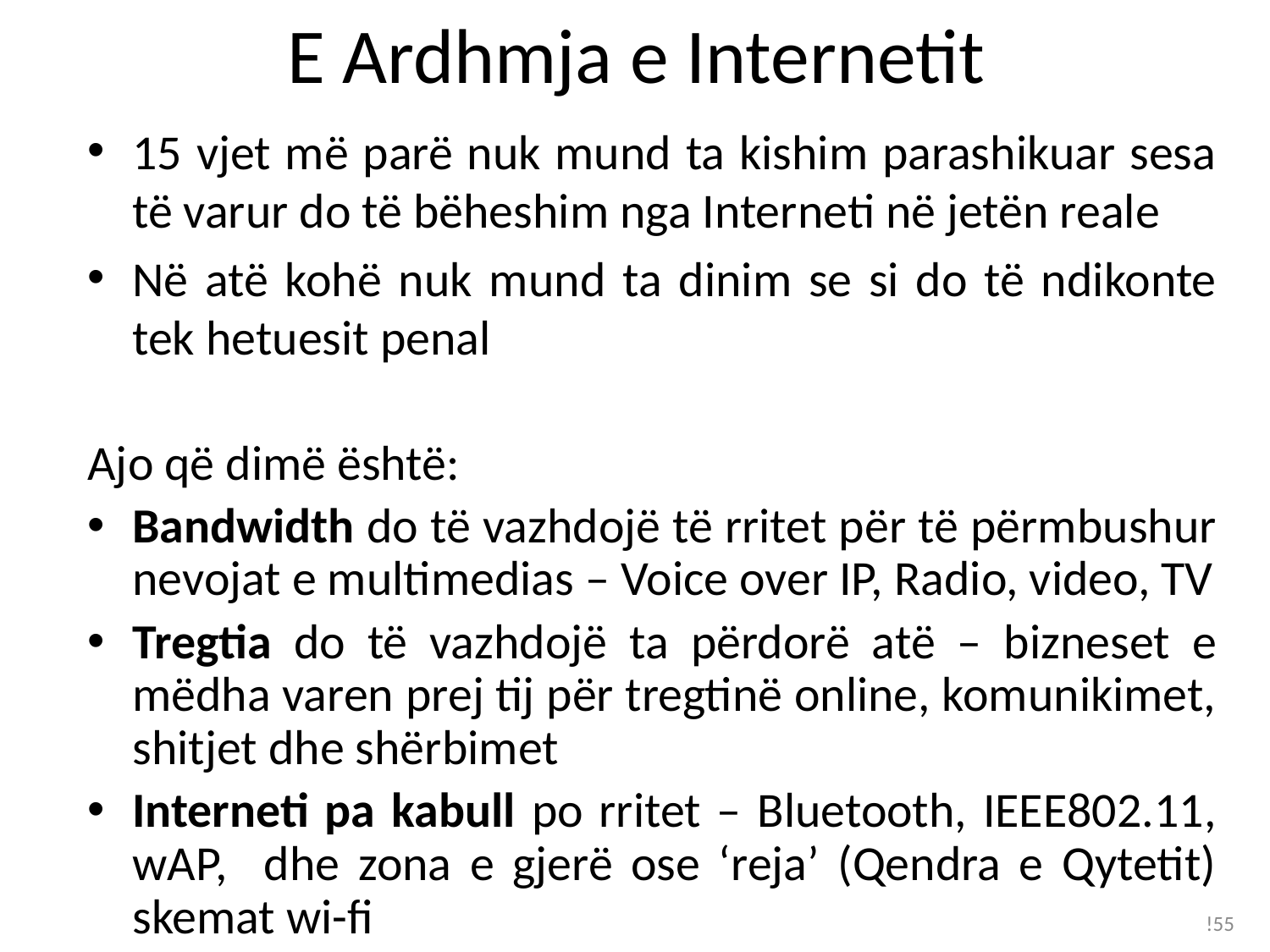

# E Ardhmja e Internetit
15 vjet më parë nuk mund ta kishim parashikuar sesa të varur do të bëheshim nga Interneti në jetën reale
Në atë kohë nuk mund ta dinim se si do të ndikonte tek hetuesit penal

Ajo që dimë është:
Bandwidth do të vazhdojë të rritet për të përmbushur nevojat e multimedias – Voice over IP, Radio, video, TV
Tregtia do të vazhdojë ta përdorë atë – bizneset e mëdha varen prej tij për tregtinë online, komunikimet, shitjet dhe shërbimet
Interneti pa kabull po rritet – Bluetooth, IEEE802.11, wAP,  dhe zona e gjerë ose ‘reja’ (Qendra e Qytetit) skemat wi-fi
!55